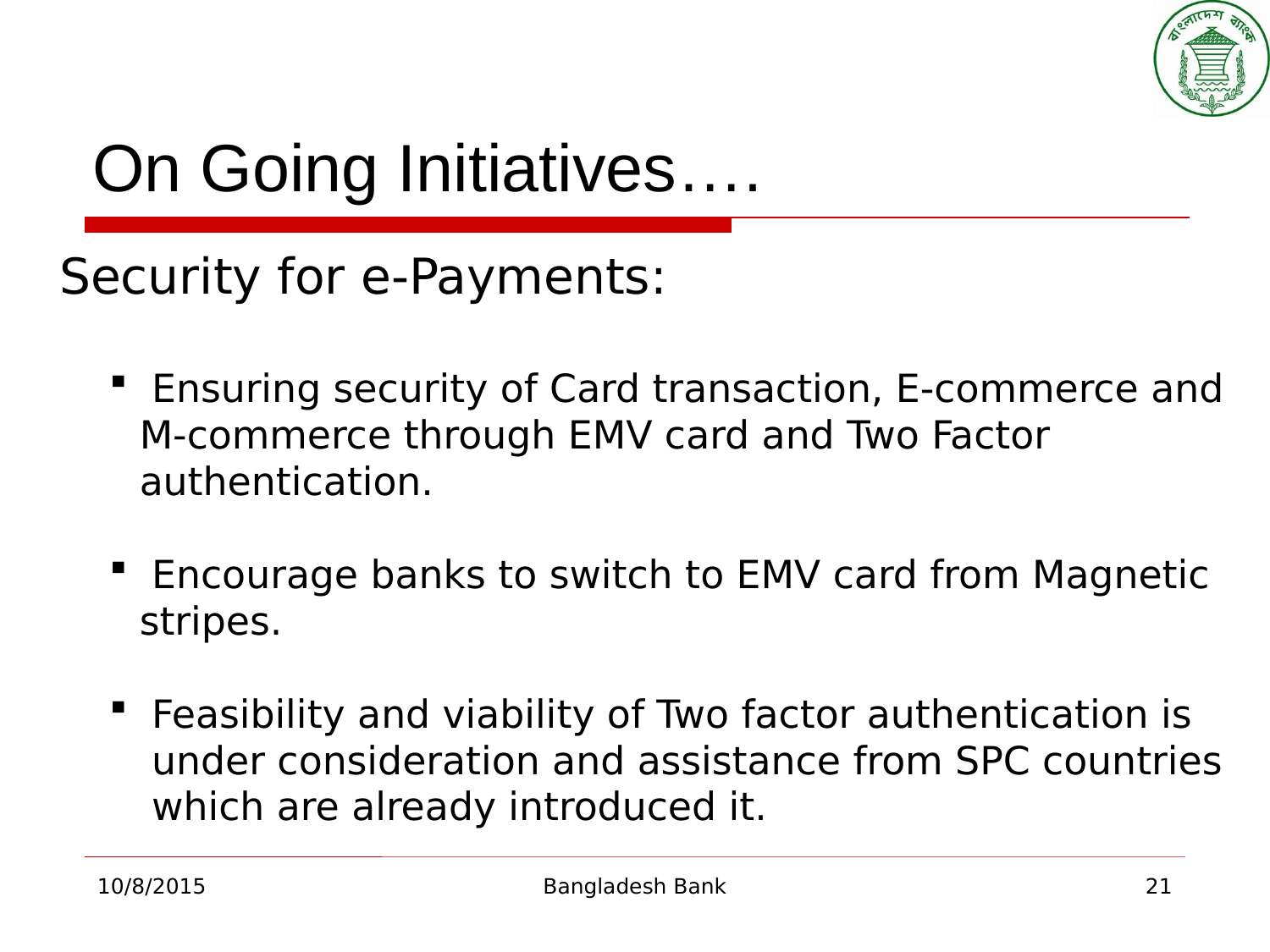

# On Going Initiatives….
   Security for e-Payments:

 Ensuring security of Card transaction, E-commerce and
M-commerce through EMV card and Two Factor      authentication.

 Encourage banks to switch to EMV card from Magnetic stripes.

 Feasibility and viability of Two factor authentication is
 under consideration and assistance from SPC countries
 which are already introduced it.

10/8/2015
Bangladesh Bank
21